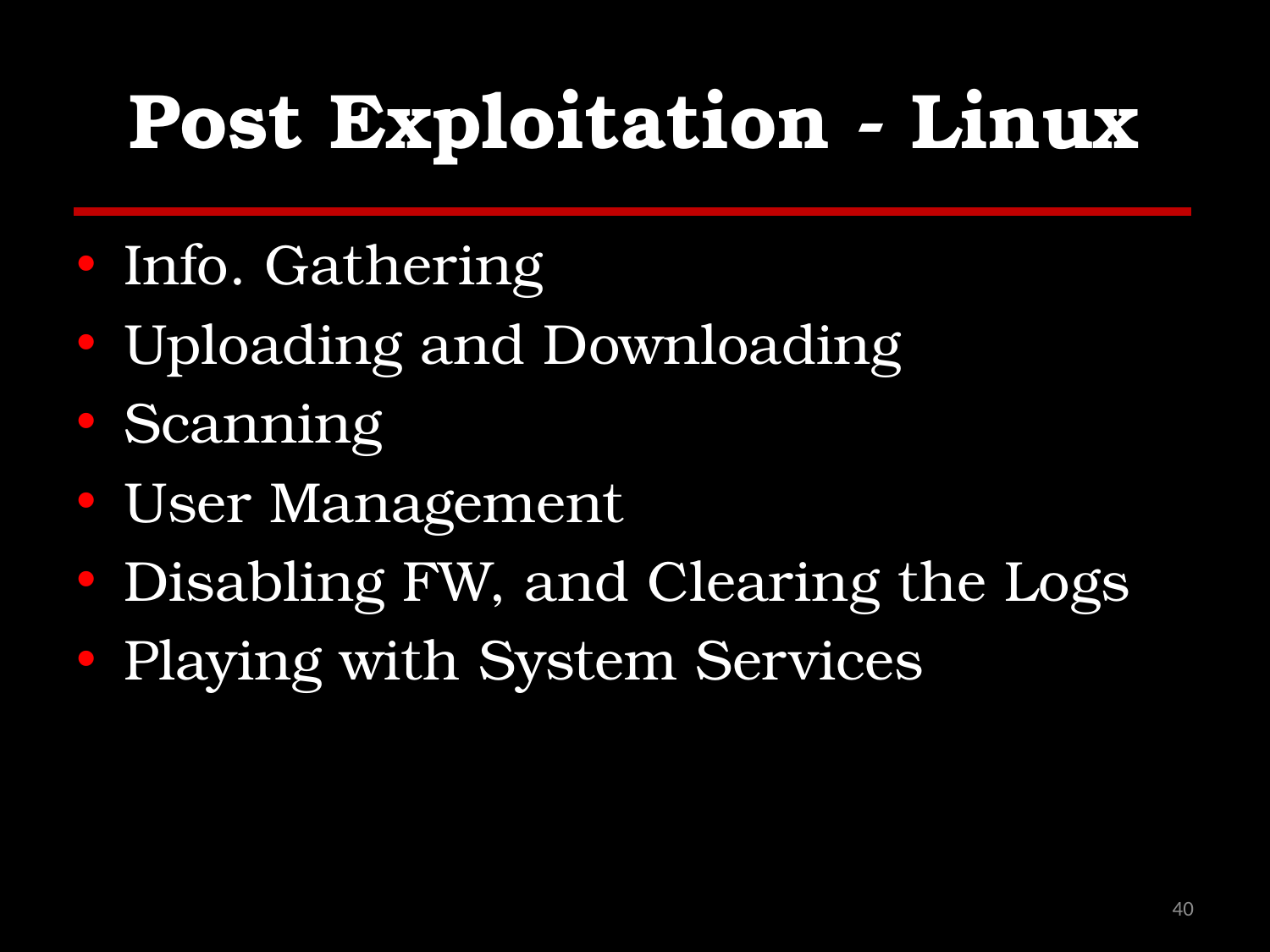

# Post Exploitation - Linux
Info. Gathering
Uploading and Downloading
Scanning
User Management
Disabling FW, and Clearing the Logs
Playing with System Services

40